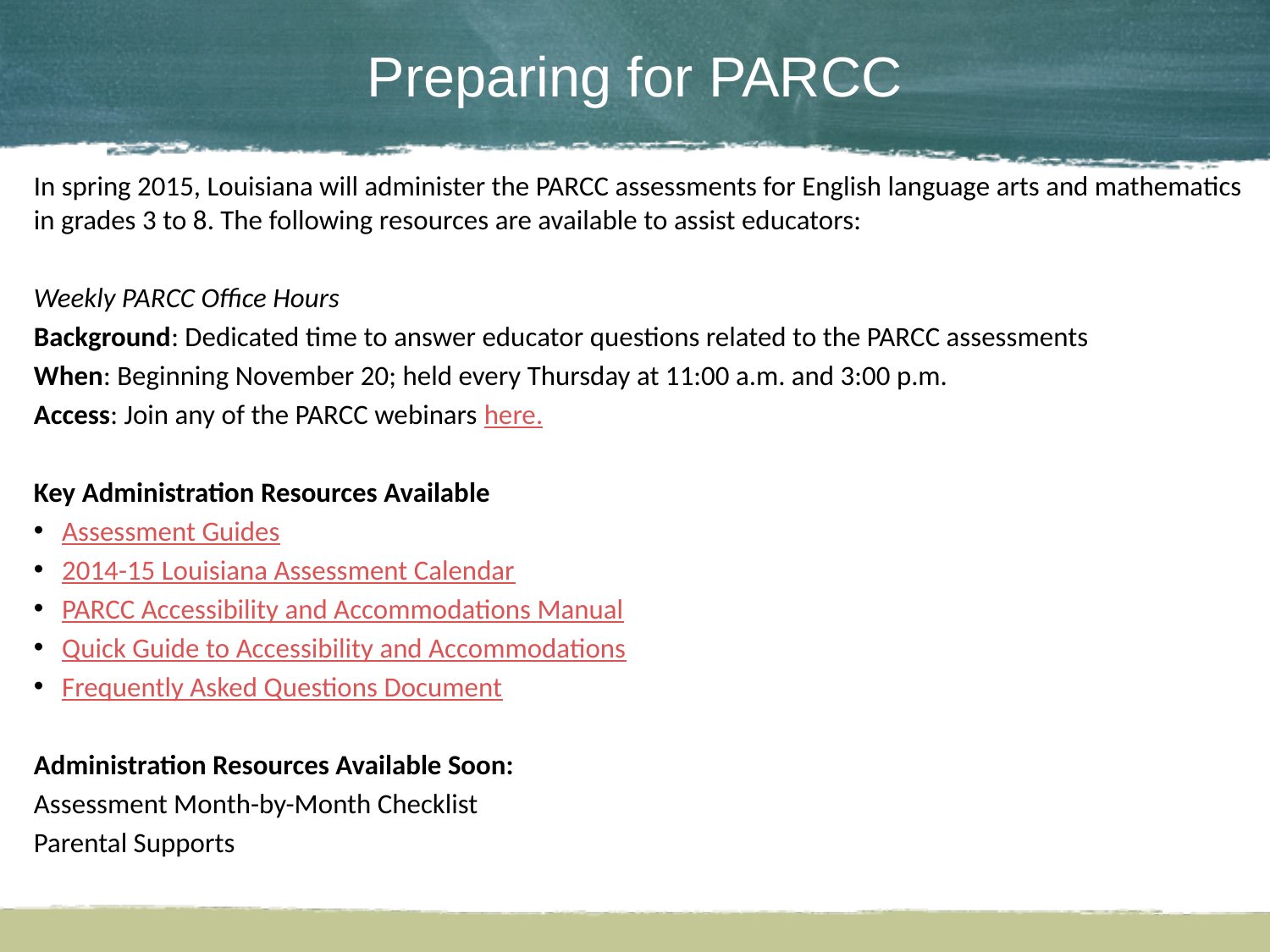

# Preparing for PARCC

In spring 2015, Louisiana will administer the PARCC assessments for English language arts and mathematics in grades 3 to 8. The following resources are available to assist educators:

Weekly PARCC Office Hours
Background: Dedicated time to answer educator questions related to the PARCC assessments
When: Beginning November 20; held every Thursday at 11:00 a.m. and 3:00 p.m.
Access: Join any of the PARCC webinars here.

Key Administration Resources Available
Assessment Guides
2014-15 Louisiana Assessment Calendar
PARCC Accessibility and Accommodations Manual
Quick Guide to Accessibility and Accommodations
Frequently Asked Questions Document

Administration Resources Available Soon:
Assessment Month-by-Month Checklist
Parental Supports